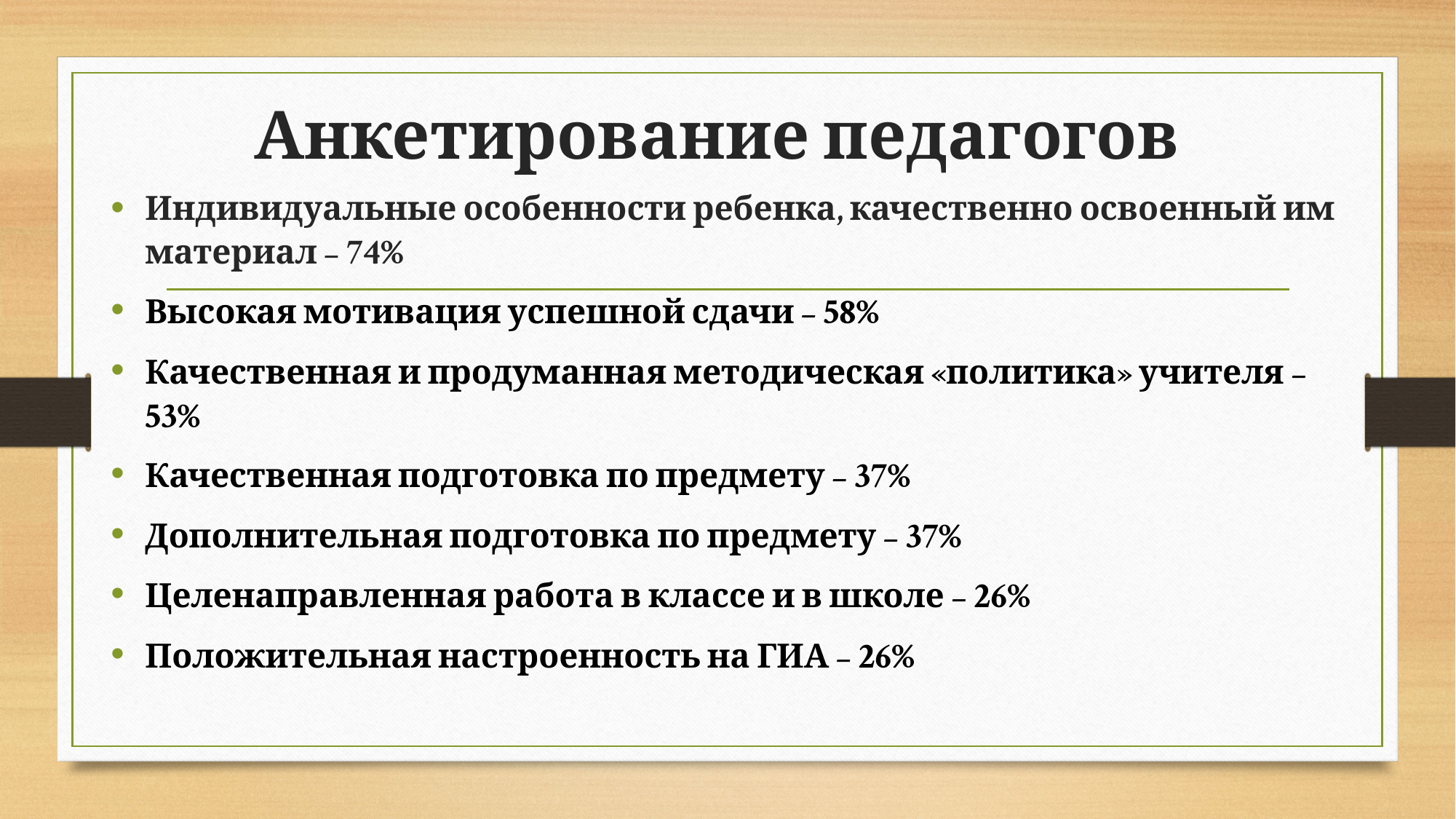

# Анкетирование педагогов
Индивидуальные особенности ребенка, качественно освоенный им материал – 74%
Высокая мотивация успешной сдачи – 58%
Качественная и продуманная методическая «политика» учителя – 53%
Качественная подготовка по предмету – 37%
Дополнительная подготовка по предмету – 37%
Целенаправленная работа в классе и в школе – 26%
Положительная настроенность на ГИА – 26%